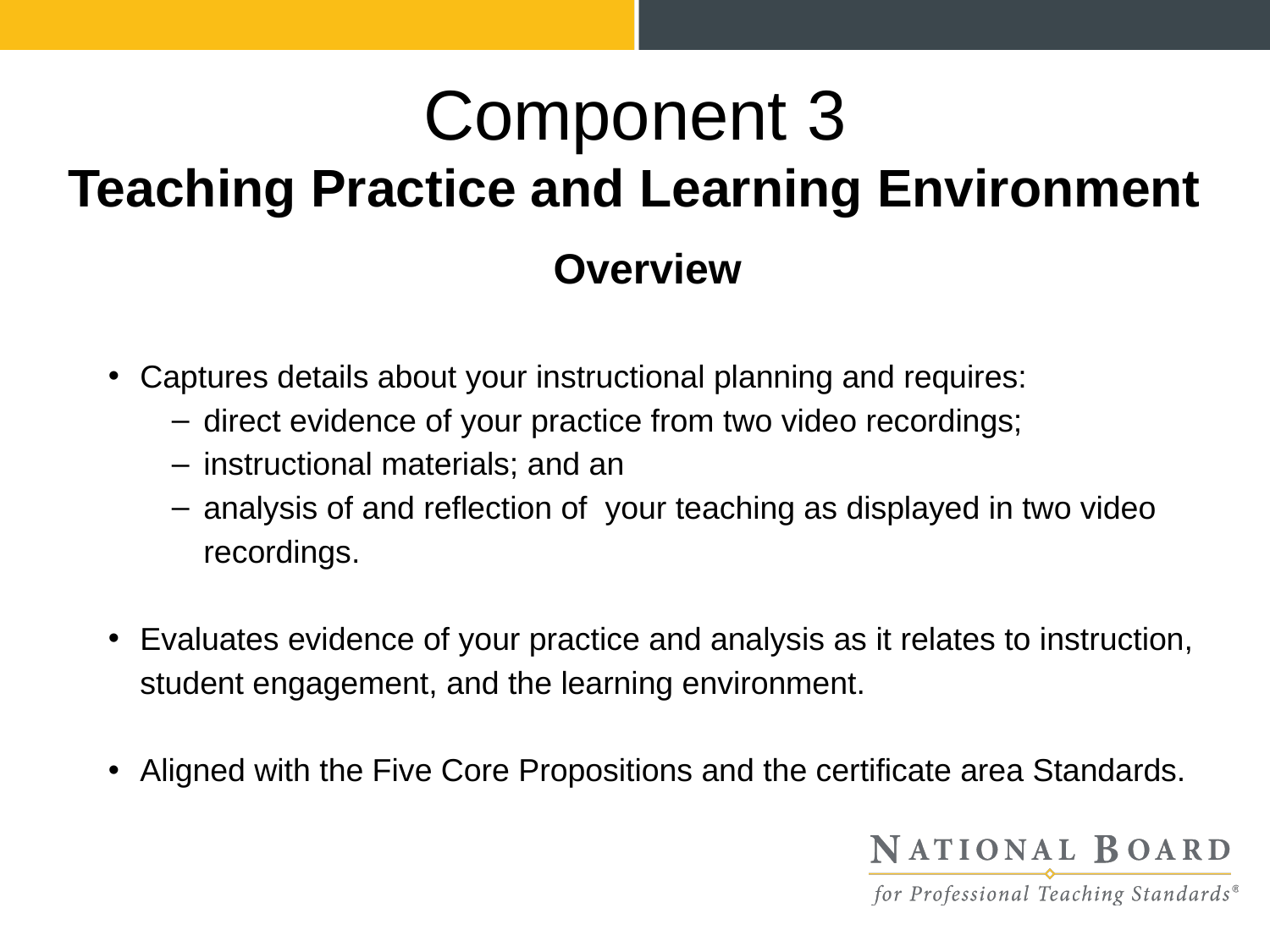

# Component 3
Teaching Practice and Learning Environment

Overview

Captures details about your instructional planning and requires:
direct evidence of your practice from two video recordings;
instructional materials; and an
analysis of and reflection of  your teaching as displayed in two video recordings.

Evaluates evidence of your practice and analysis as it relates to instruction, student engagement, and the learning environment.

Aligned with the Five Core Propositions and the certificate area Standards.